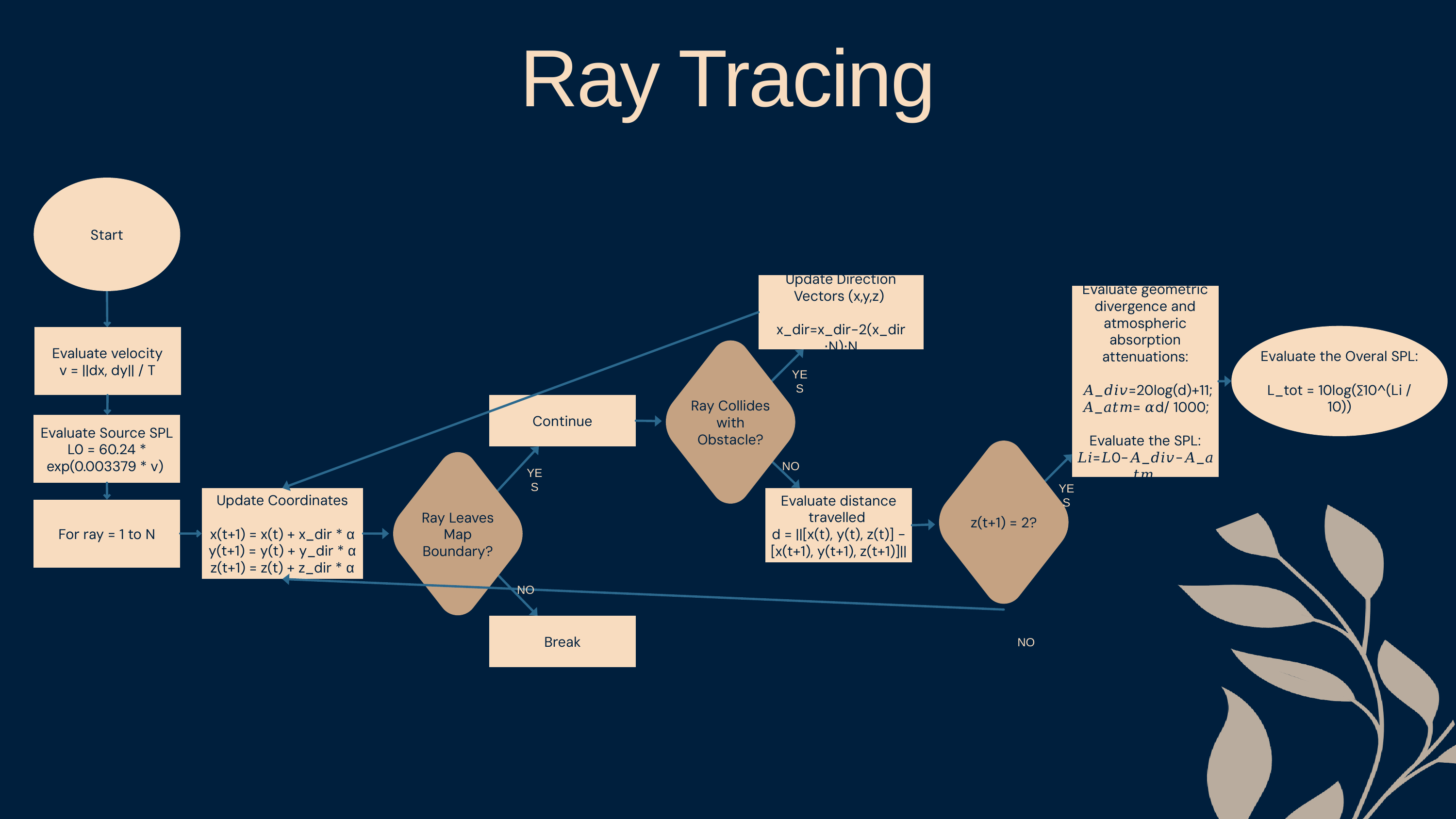

Ray Tracing

Start

Update Direction Vectors (x,y,z)

x_dir​=x_dir​−2(x_dir​⋅N)⋅N

Evaluate geometric divergence and atmospheric absorption attenuations:

 𝐴_𝑑𝑖𝑣=20log(d)+11;
𝐴_𝑎𝑡𝑚= 𝛼d/ 1000;

Evaluate the SPL: 𝐿𝑖=𝐿0−𝐴_𝑑𝑖𝑣⁡−𝐴_𝑎𝑡𝑚

Evaluate the Overal SPL:

L_tot = 10log(∑10^(Li / 10))

Evaluate velocity
v = ||dx, dy|| / T

Ray Collides with Obstacle?

YES

Continue

Evaluate Source SPL
L0 = 60.24 * exp(0.003379 * v)

z(t+1) = 2?

Ray Leaves Map Boundary?

NO

YES
YES

Update Coordinates

x(t+1) = x(t) + x_dir * α
y(t+1) = y(t) + y_dir * α
z(t+1) = z(t) + z_dir * α

Evaluate distance travelled
d = ||[x(t), y(t), z(t)] - [x(t+1), y(t+1), z(t+1)]||

For ray = 1 to N

NO

Break
NO